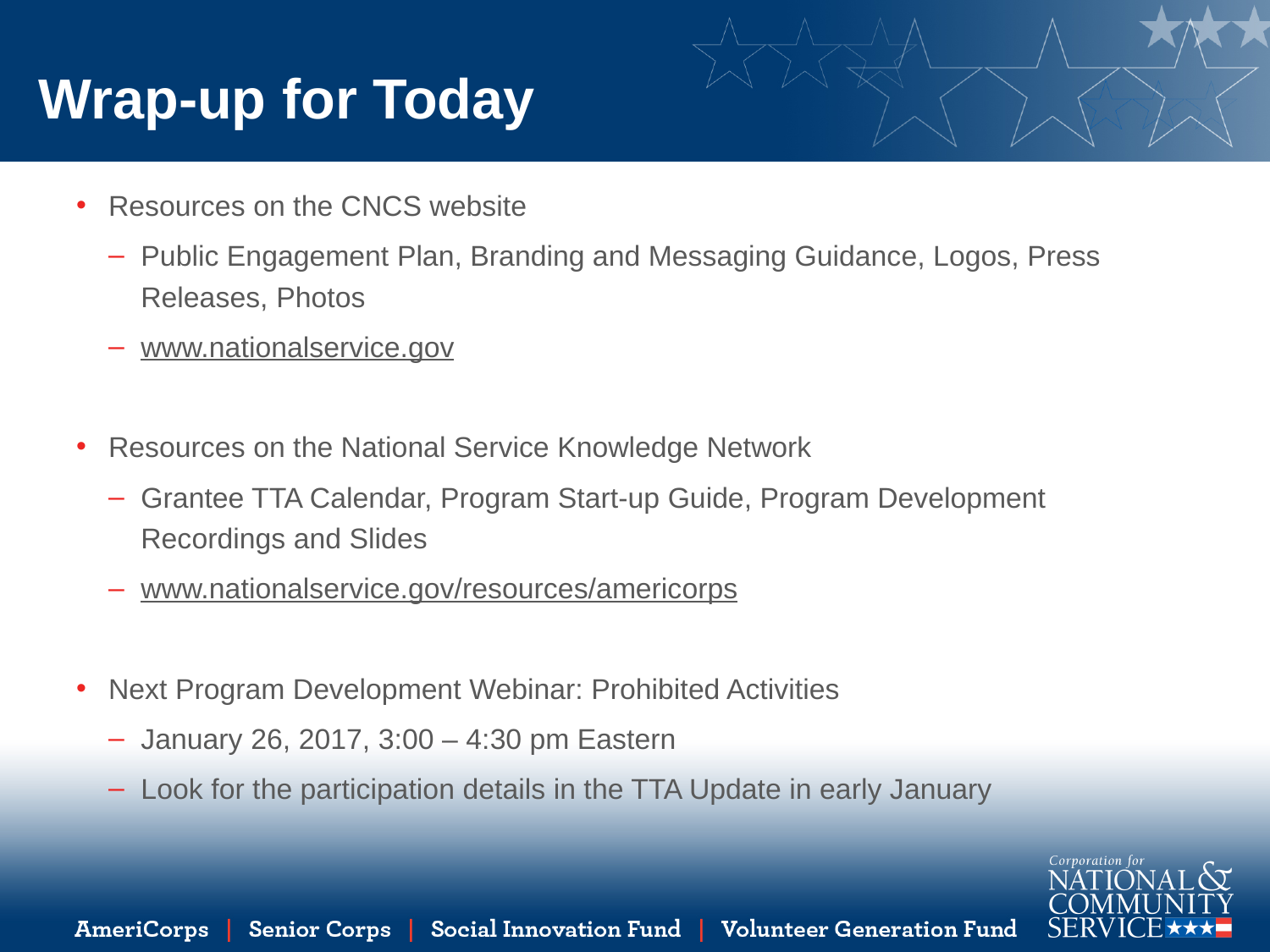

# Wrap-up for Today

Resources on the CNCS website
Public Engagement Plan, Branding and Messaging Guidance, Logos, Press Releases, Photos
www.nationalservice.gov

Resources on the National Service Knowledge Network
Grantee TTA Calendar, Program Start-up Guide, Program Development Recordings and Slides
www.nationalservice.gov/resources/americorps

Next Program Development Webinar: Prohibited Activities
January 26, 2017, 3:00 – 4:30 pm Eastern
Look for the participation details in the TTA Update in early January